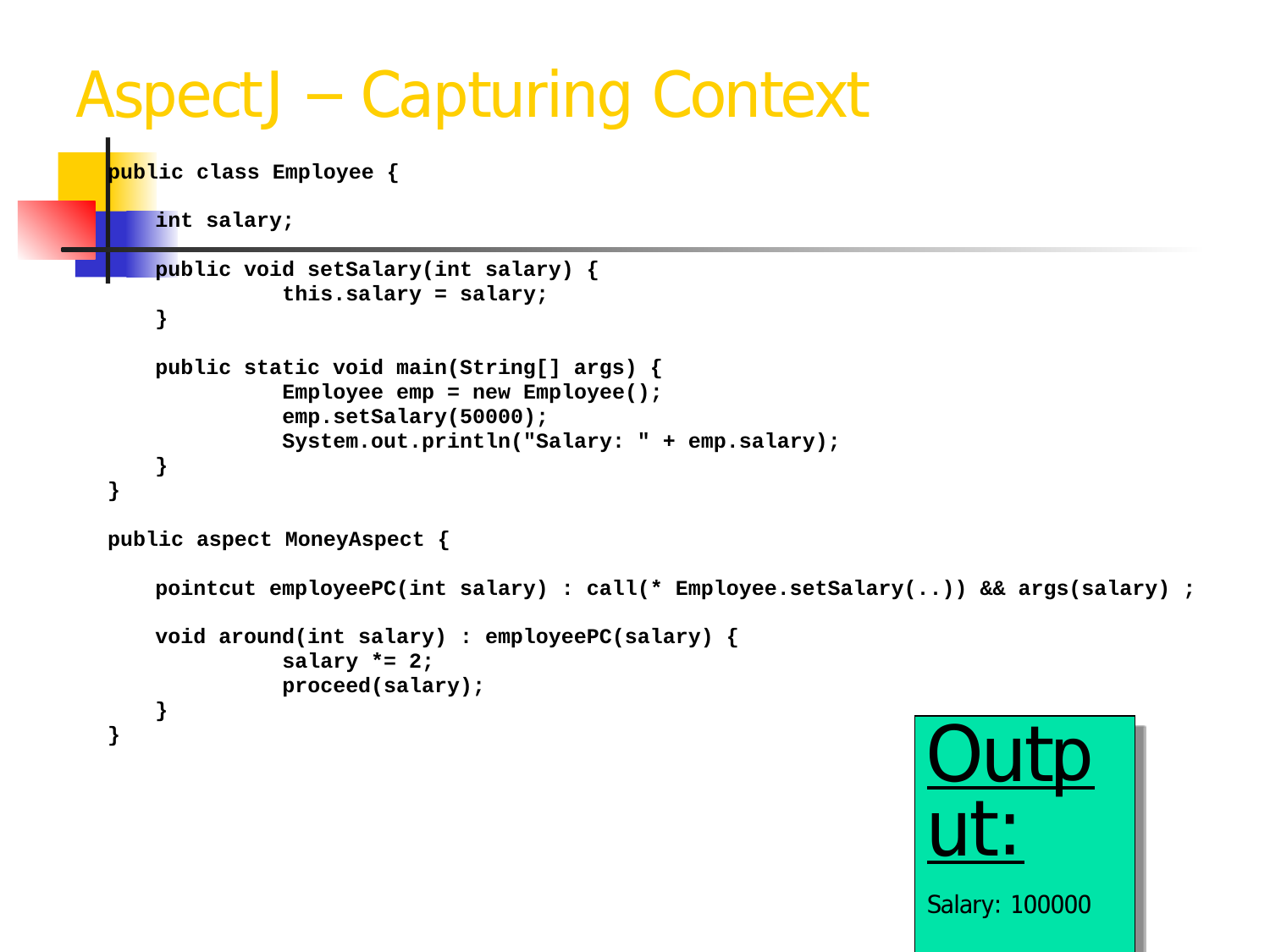

# AspectJ – Capturing Context
public class Employee {

	int salary;

	public void setSalary(int salary) {
		this.salary = salary;
	}

	public static void main(String[] args) {
		Employee emp = new Employee();
		emp.setSalary(50000);
		System.out.println("Salary: " + emp.salary);
	}
}

public aspect MoneyAspect {

	pointcut employeePC(int salary) : call(* Employee.setSalary(..)) && args(salary) ;

	void around(int salary) : employeePC(salary) {
		salary *= 2;
		proceed(salary);
	}
}

Output:

Salary: 100000